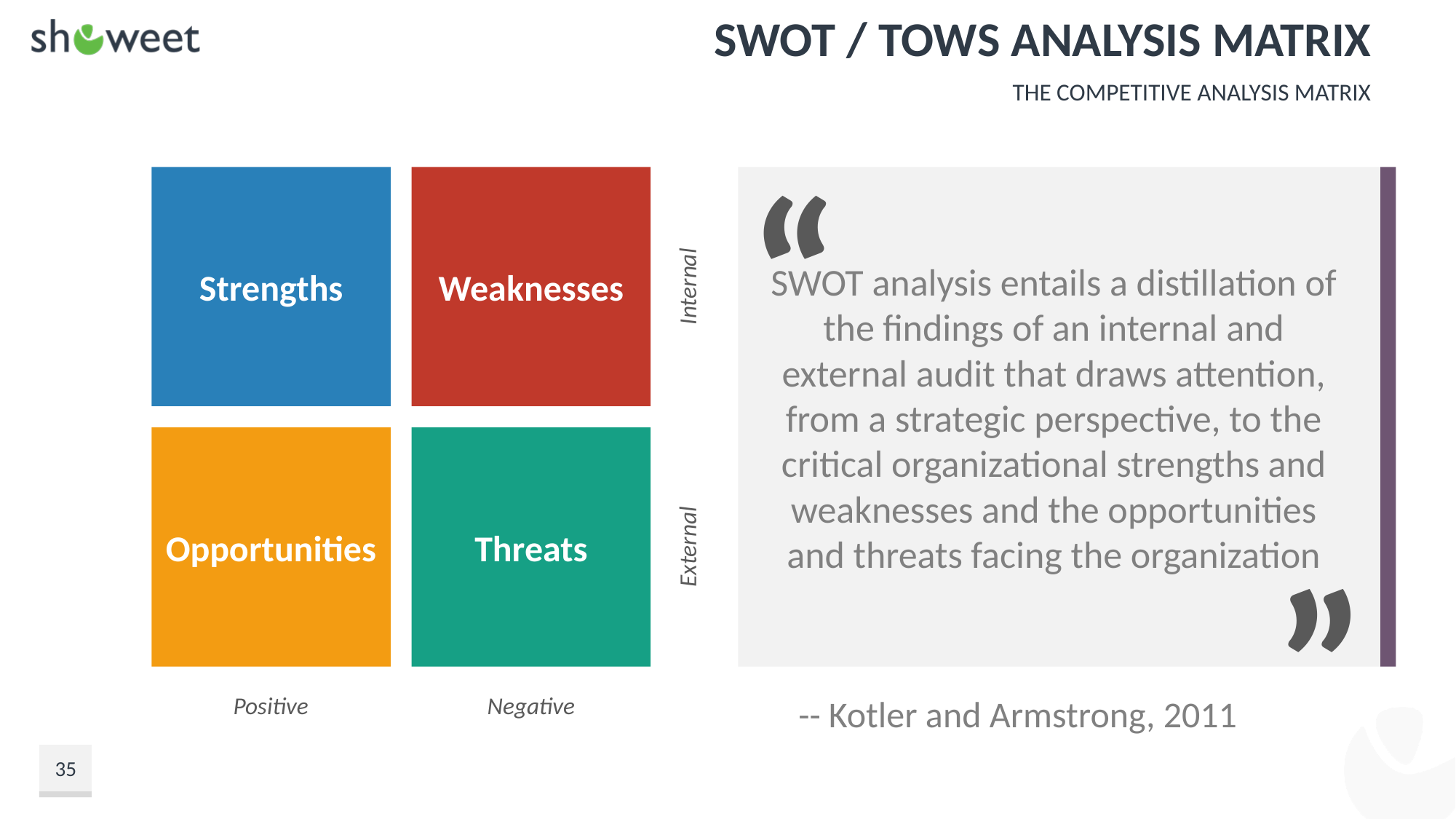

# SWOT / TOWS Analysis Matrix
The Competitive Analysis Matrix
“
Strengths
Weaknesses
SWOT analysis entails a distillation of the findings of an internal and external audit that draws attention, from a strategic perspective, to the critical organizational strengths and weaknesses and the opportunities and threats facing the organization

Internal
Opportunities
Threats
External
”
Positive
Negative
-- Kotler and Armstrong, 2011
35